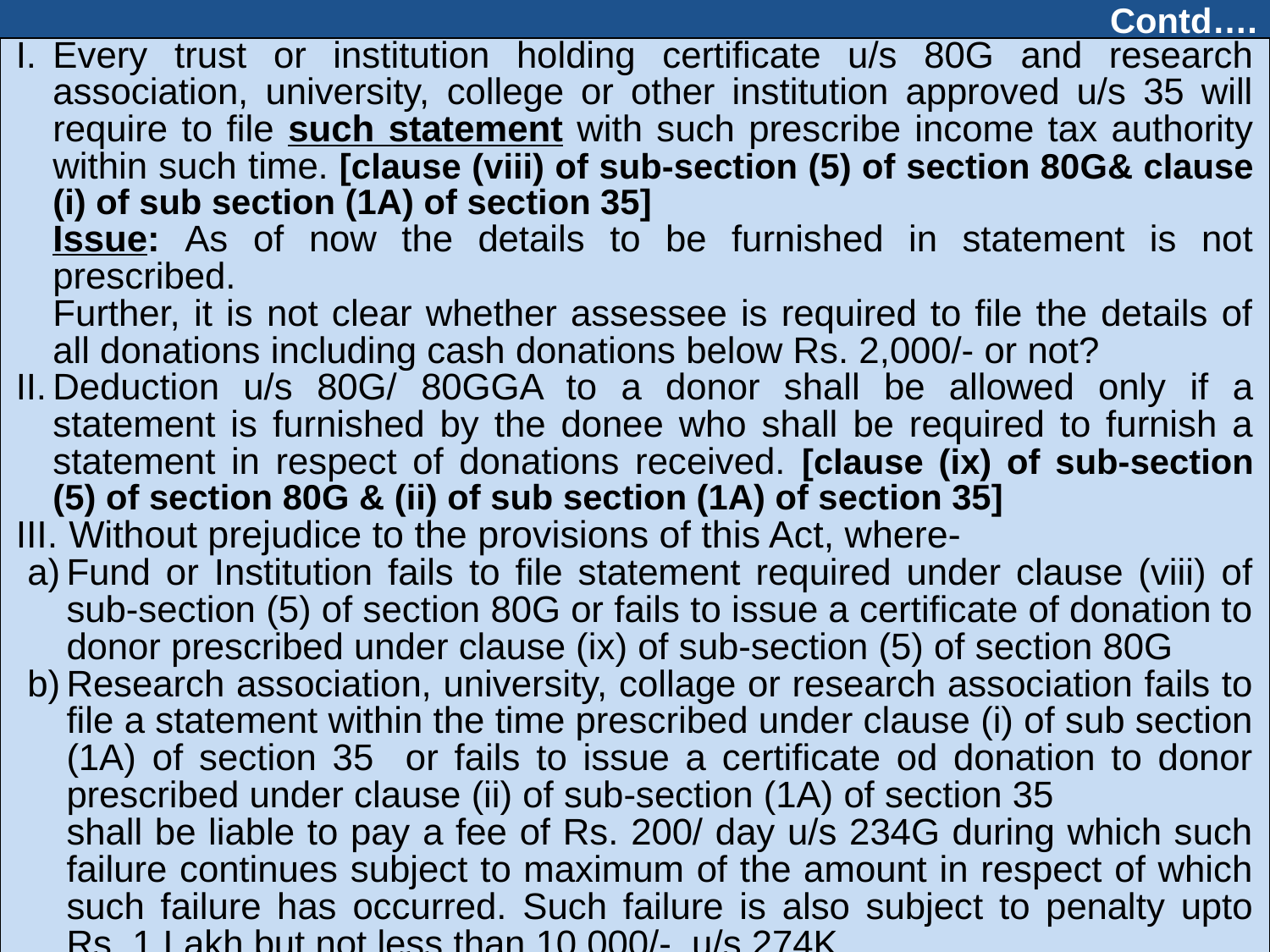

Contd….
| Every trust or institution holding certificate u/s 80G and research association, university, college or other institution approved u/s 35 will require to file such statement with such prescribe income tax authority within such time. [clause (viii) of sub-section (5) of section 80G& clause (i) of sub section (1A) of section 35] Issue: As of now the details to be furnished in statement is not prescribed. Further, it is not clear whether assessee is required to file the details of all donations including cash donations below Rs. 2,000/- or not? Deduction u/s 80G/ 80GGA to a donor shall be allowed only if a statement is furnished by the donee who shall be required to furnish a statement in respect of donations received. [clause (ix) of sub-section (5) of section 80G & (ii) of sub section (1A) of section 35] Without prejudice to the provisions of this Act, where- Fund or Institution fails to file statement required under clause (viii) of sub-section (5) of section 80G or fails to issue a certificate of donation to donor prescribed under clause (ix) of sub-section (5) of section 80G Research association, university, collage or research association fails to file a statement within the time prescribed under clause (i) of sub section (1A) of section 35 or fails to issue a certificate od donation to donor prescribed under clause (ii) of sub-section (1A) of section 35 shall be liable to pay a fee of Rs. 200/ day u/s 234G during which such failure continues subject to maximum of the amount in respect of which such failure has occurred. Such failure is also subject to penalty upto Rs. 1 Lakh but not less than 10,000/- u/s 274K. |
| --- |
#
212